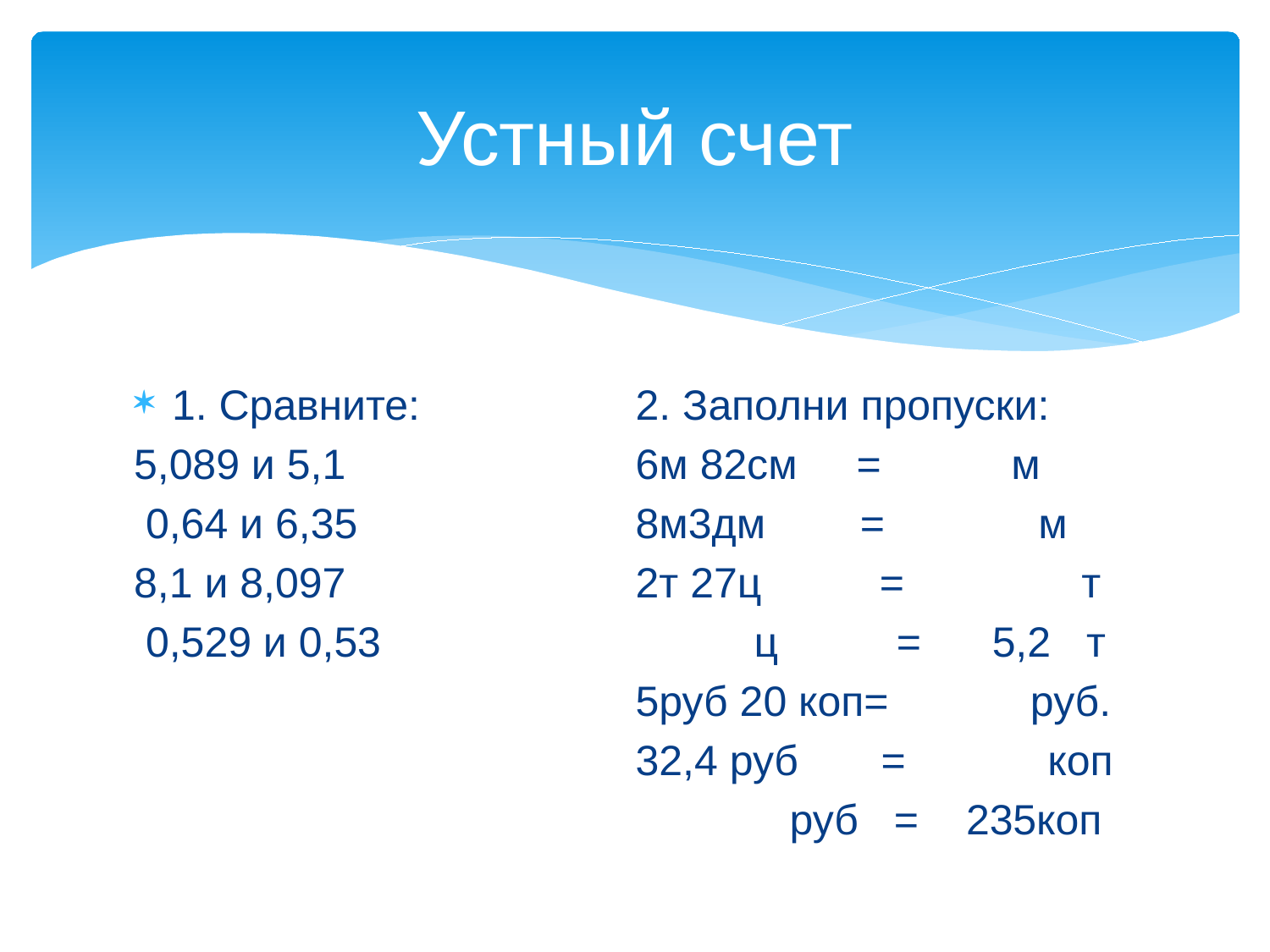

# Устный счет
1. Сравните:
5,089 и 5,1
 0,64 и 6,35
8,1 и 8,097
 0,529 и 0,53

2. Заполни пропуски:
6м 82см     =           м
8м3дм        =             м
2т 27ц          =               т
          ц          =      5,2   т
5руб 20 коп=            руб.
32,4 руб       =            коп
             руб   =    235коп